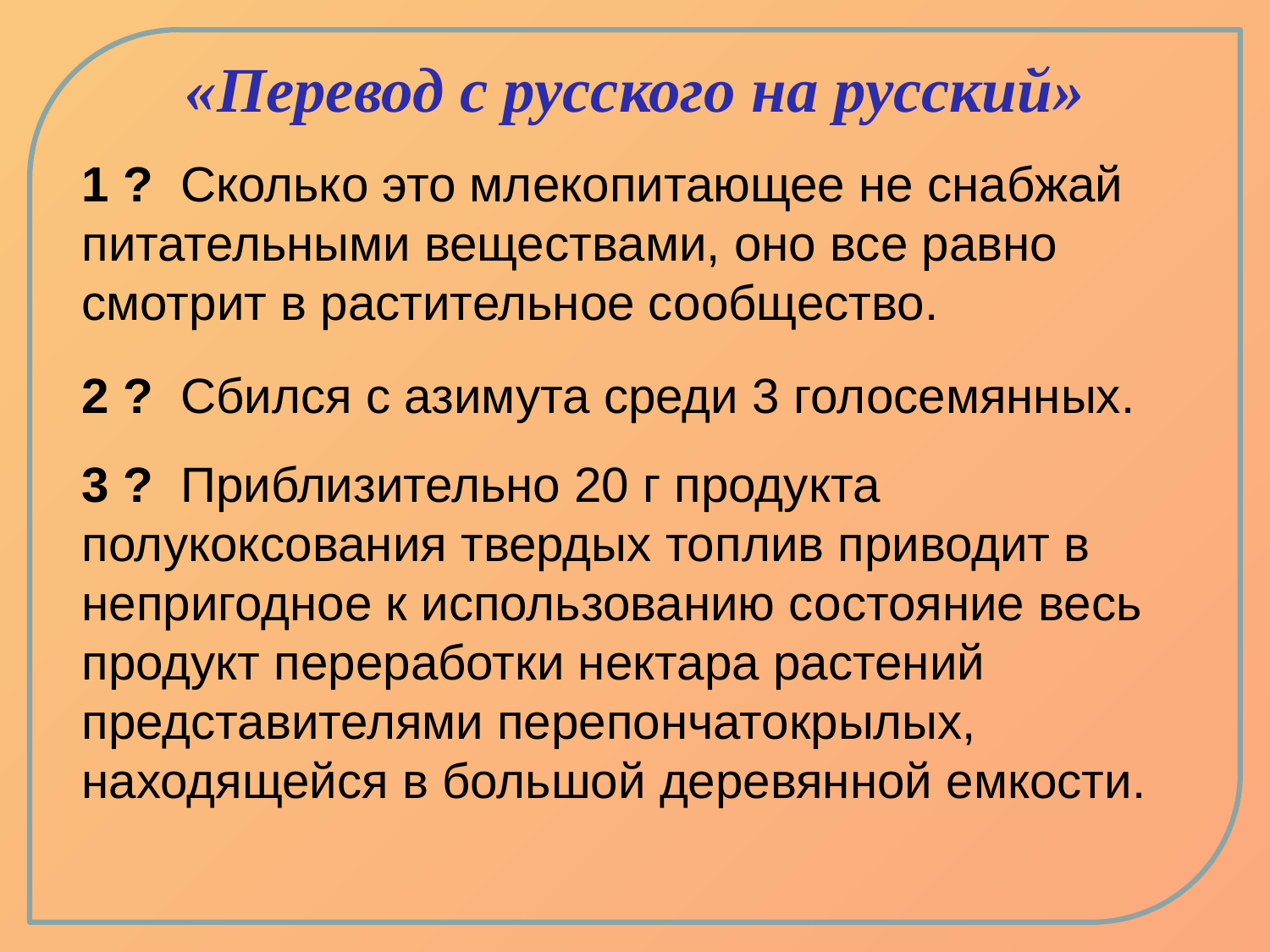

# «Перевод с русского на русский»

1 ?  Сколько это млекопитающее не снабжай питательными веществами, оно все равно смотрит в растительное сообщество.

2 ?  Сбился с азимута среди 3 голосемянных.

3 ?  Приблизительно 20 г продукта полукоксования твердых топлив приводит в непригодное к использованию состояние весь продукт переработки нектара растений представителями перепончатокрылых, находящейся в большой деревянной емкости.